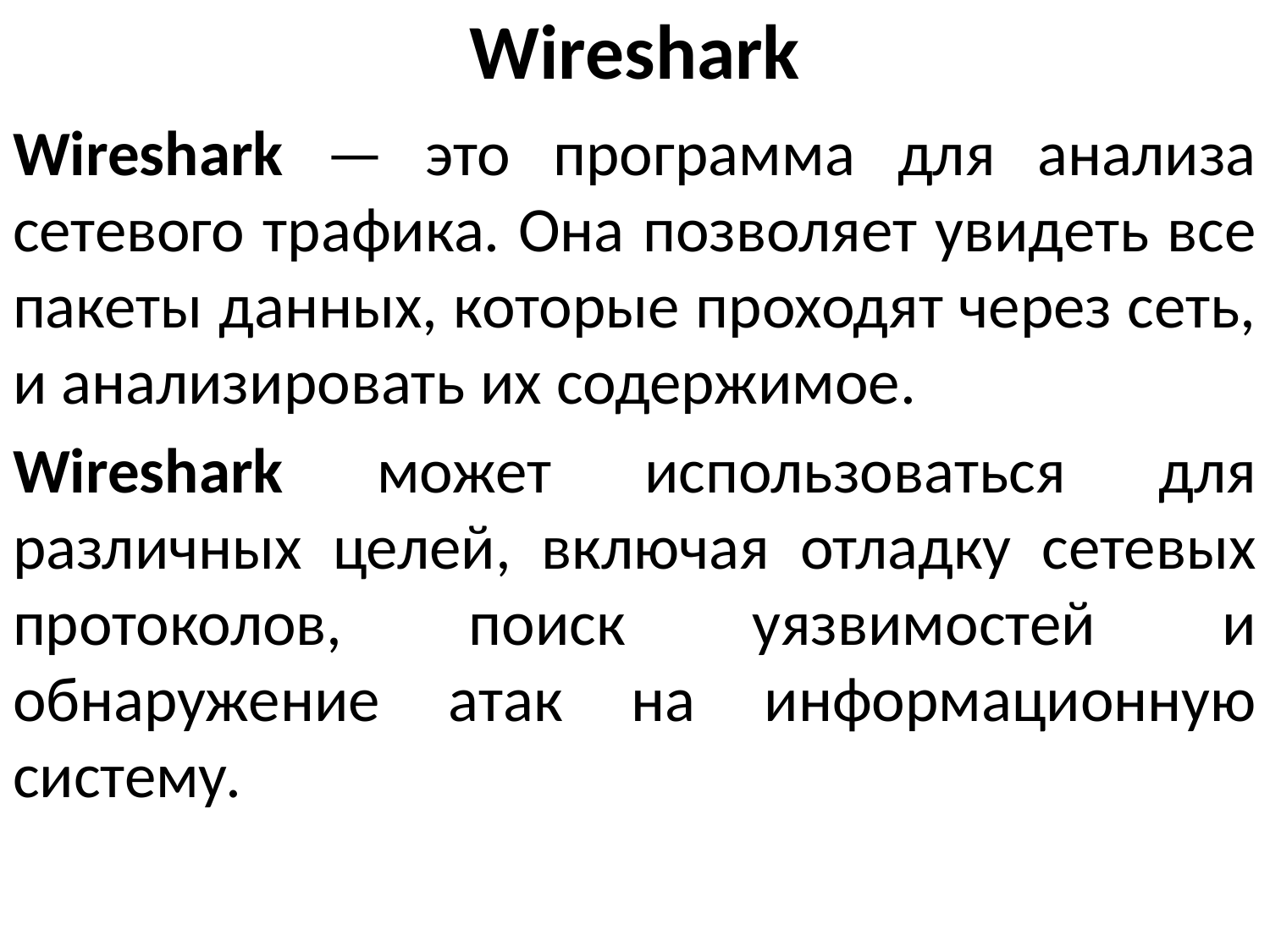

# Wireshark
Wireshark — это программа для анализа сетевого трафика. Она позволяет увидеть все пакеты данных, которые проходят через сеть, и анализировать их содержимое.
Wireshark может использоваться для различных целей, включая отладку сетевых протоколов, поиск уязвимостей и обнаружение атак на информационную систему.